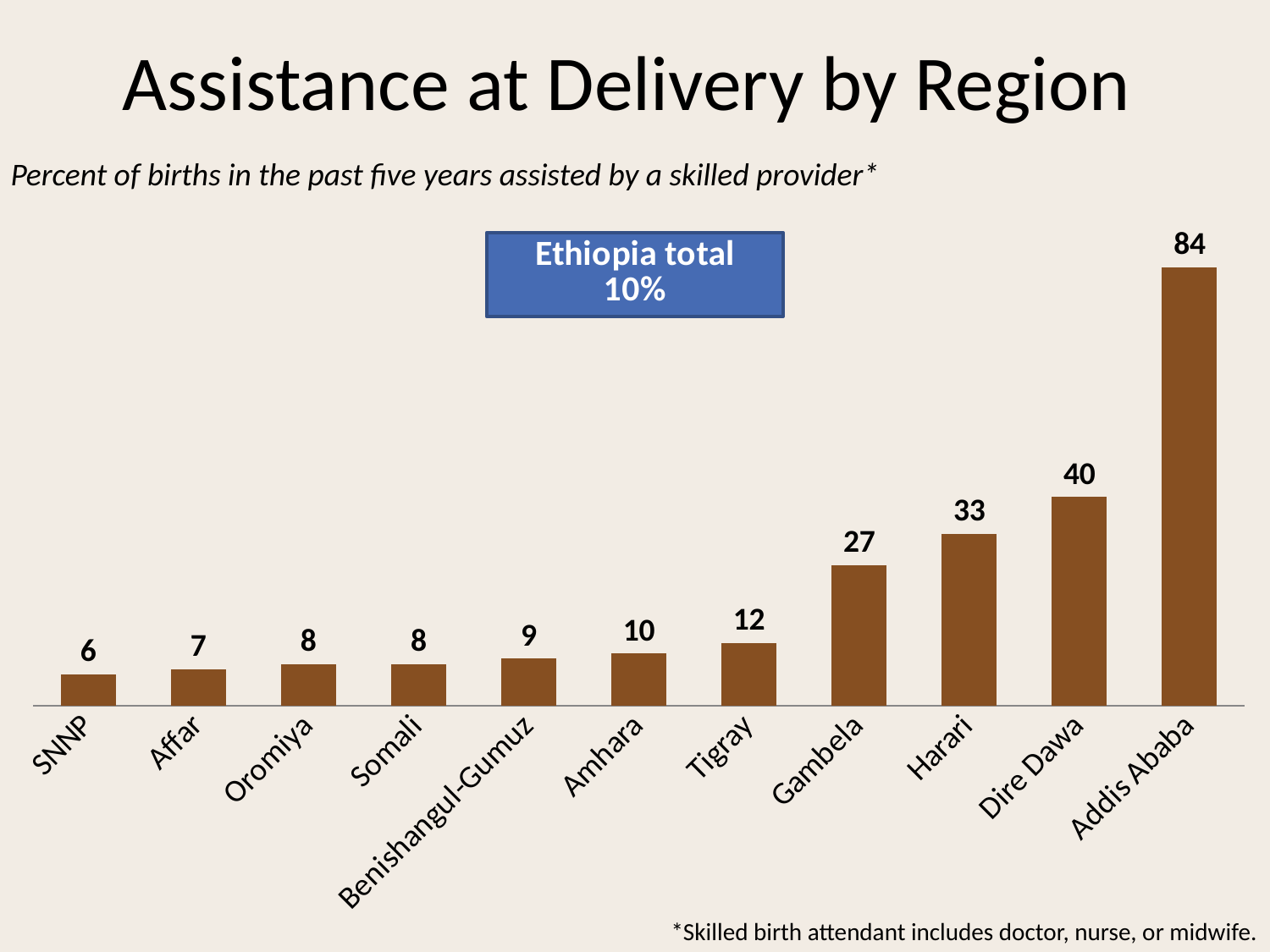

# Assistance at Delivery by Region
Percent of births in the past five years assisted by a skilled provider*

### Chart

| Category | Series 1 |
|---|---|
| SNNP | 6.0 |
| Affar | 7.0 |
| Oromiya | 8.0 |
| Somali | 8.0 |
| Benishangul-Gumuz | 9.0 |
| Amhara | 10.0 |
| Tigray | 12.0 |
| Gambela | 27.0 |
| Harari | 33.0 |
| Dire Dawa | 40.0 |
| Addis Ababa | 84.0 |
*Skilled birth attendant includes doctor, nurse, or midwife.